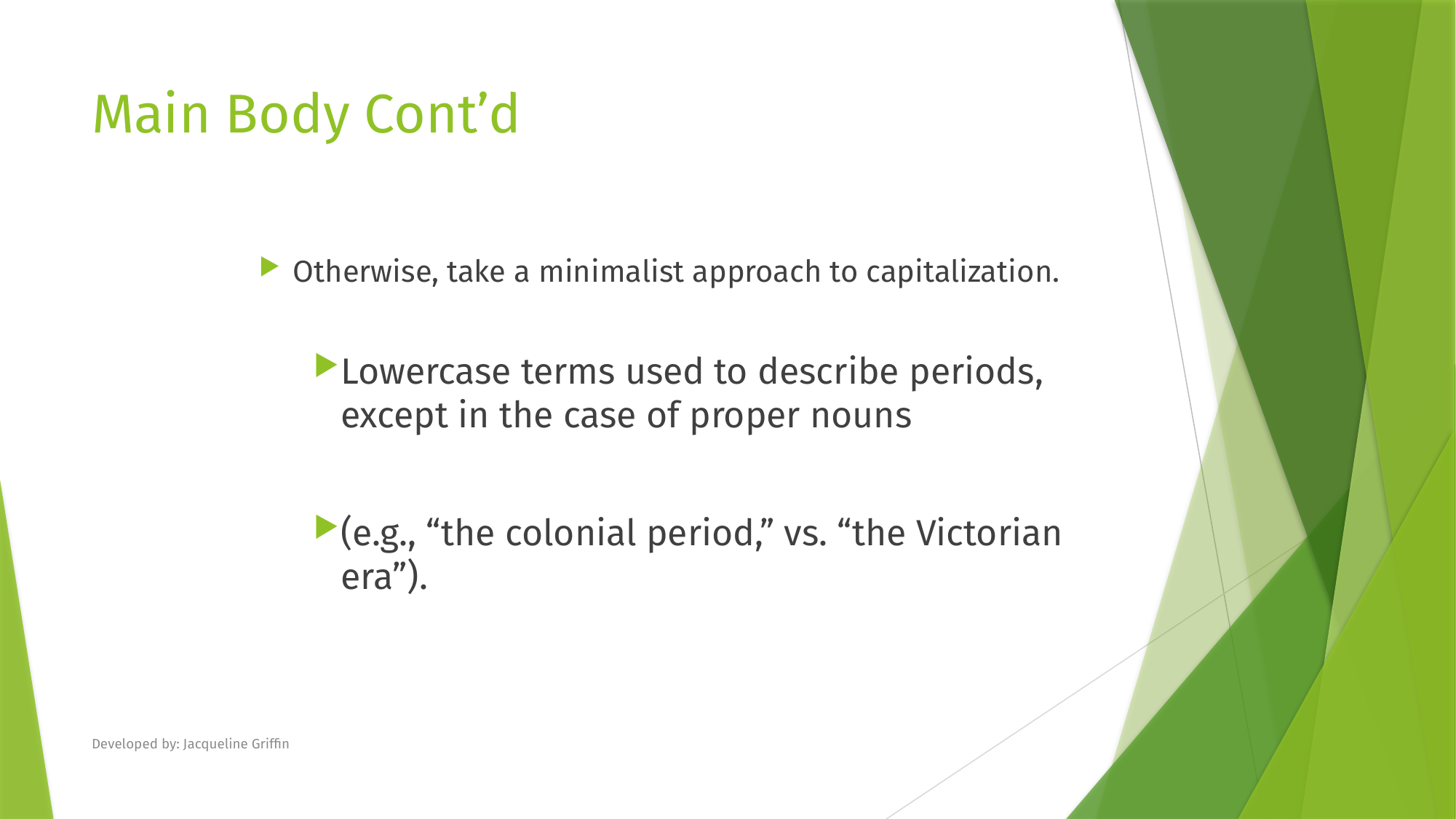

# Main Body Cont’d
Otherwise, take a minimalist approach to capitalization.

Lowercase terms used to describe periods, except in the case of proper nouns

(e.g., “the colonial period,” vs. “the Victorian era”).

Developed by: Jacqueline Griffin